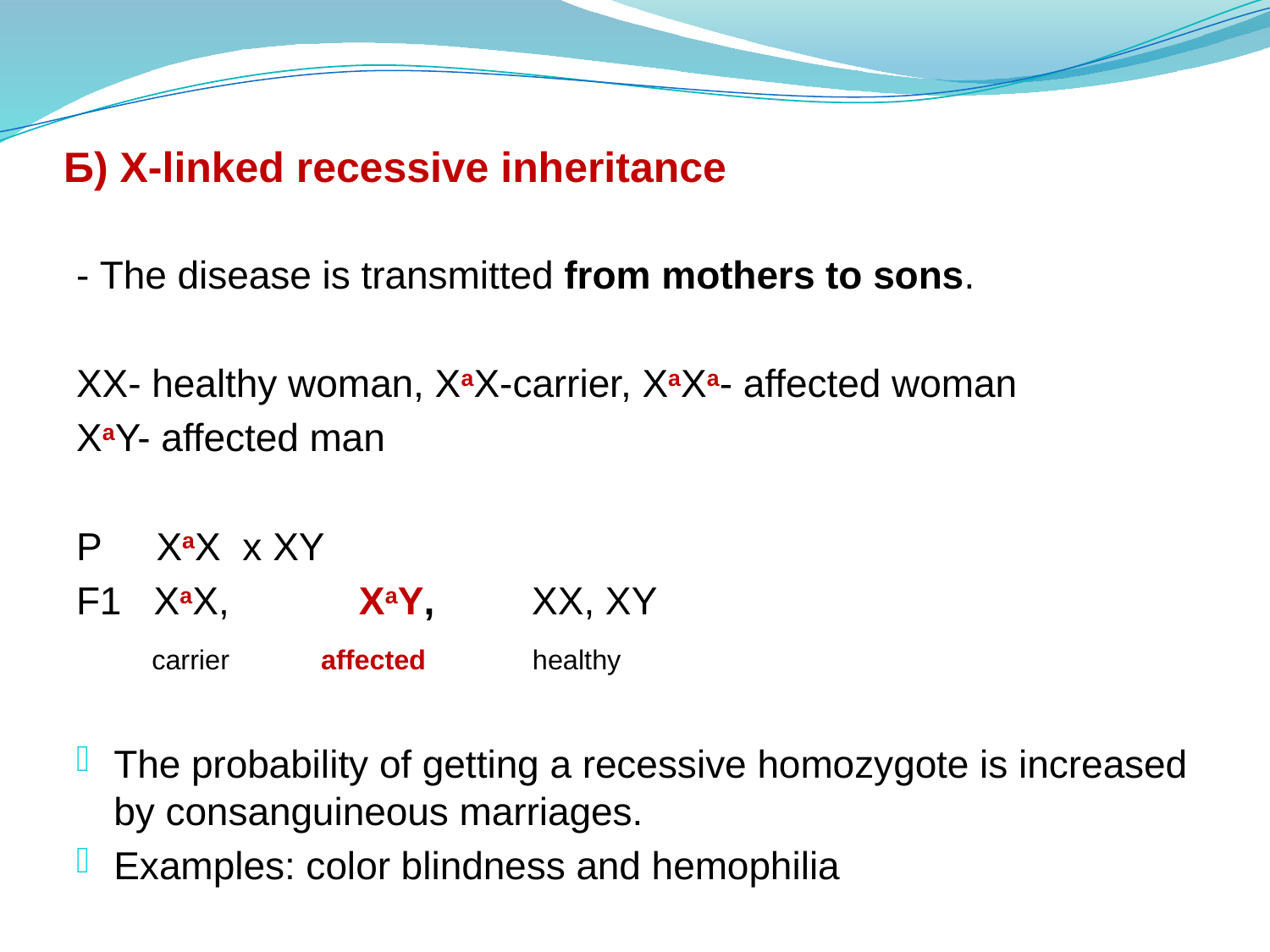

# Б) X-linked recessive inheritance
- The disease is transmitted from mothers to sons.

XX- healthy woman, XаX-carrier, XаXа- affected woman
XаY- affected man

P     XаX  x XY
F1   XаX,            XаY,         XX, XY
       carrier            affected              healthy

The probability of getting a recessive homozygote is increased by consanguineous marriages.
Examples: color blindness and hemophilia